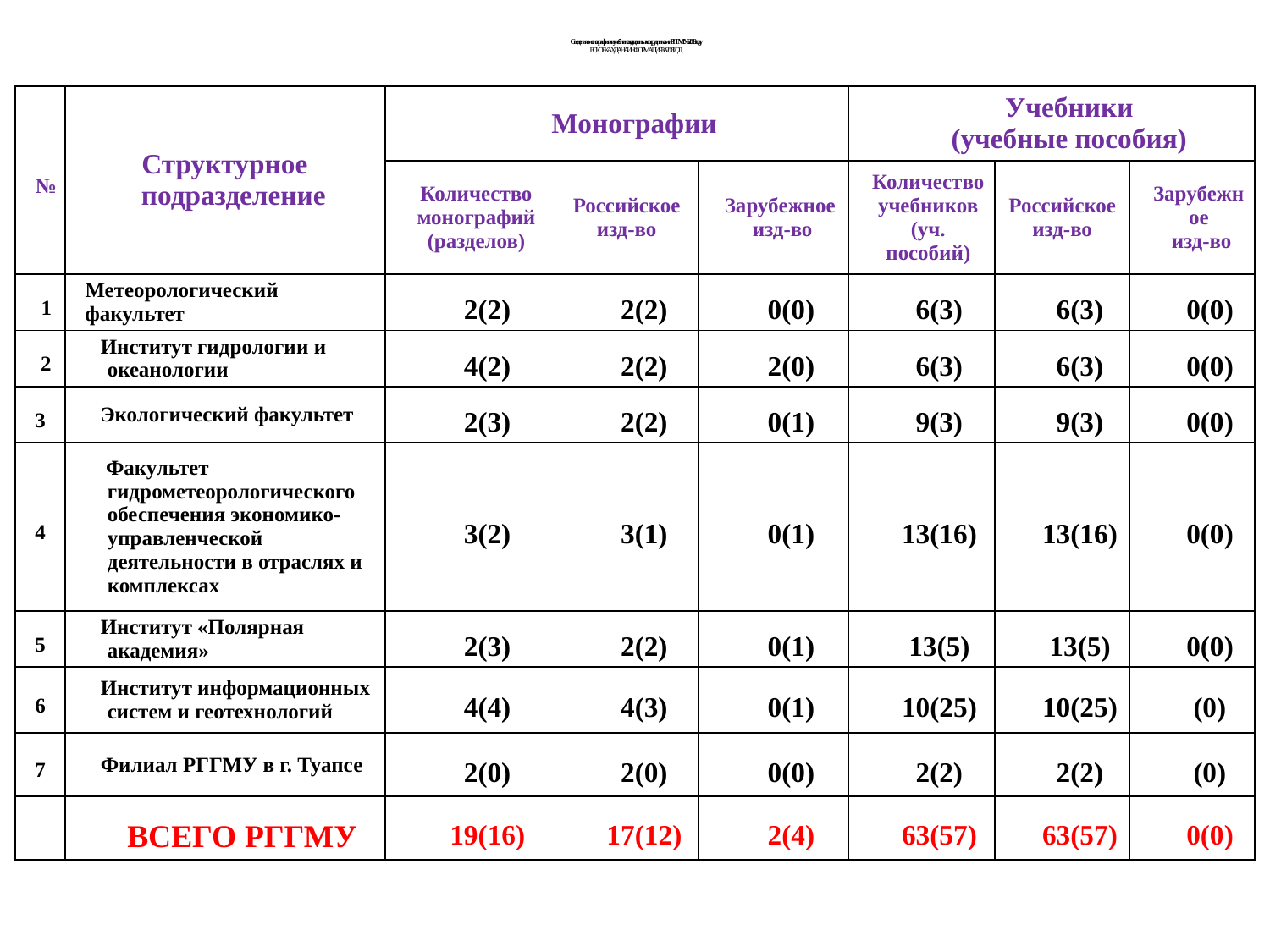

# Сведения о монографиях и учебниках, изданных сотрудниками РГГМУ в 2019году В СКОБКАХ ДАНА ИНФОРМАЦИЯ ЗА 2018 ГОД
| № | Структурное подразделение | Монографии |  |  | Учебники (учебные пособия) |  |  |
| --- | --- | --- | --- | --- | --- | --- | --- |
|  |  | Количество монографий (разделов) | Российское изд-во | Зарубежное изд-во | Количество учебников (уч. пособий) | Российское изд-во | Зарубежное изд-во |
| 1 | Метеорологический факультет | 2(2) | 2(2) | 0(0) | 6(3) | 6(3) | 0(0) |
| 2 | Институт гидрологии и океанологии | 4(2) | 2(2) | 2(0) | 6(3) | 6(3) | 0(0) |
| 3 | Экологический факультет | 2(3) | 2(2) | 0(1) | 9(3) | 9(3) | 0(0) |
| 4 | Факультет гидрометеорологического обеспечения экономико-управленческой деятельности в отраслях и комплексах | 3(2) | 3(1) | 0(1) | 13(16) | 13(16) | 0(0) |
| 5 | Институт «Полярная академия» | 2(3) | 2(2) | 0(1) | 13(5) | 13(5) | 0(0) |
| 6 | Институт информационных систем и геотехнологий | 4(4) | 4(3) | 0(1) | 10(25) | 10(25) | (0) |
| 7 | Филиал РГГМУ в г. Туапсе | 2(0) | 2(0) | 0(0) | 2(2) | 2(2) | (0) |
|  | ВСЕГО РГГМУ | 19(16) | 17(12) | 2(4) | 63(57) | 63(57) | 0(0) |